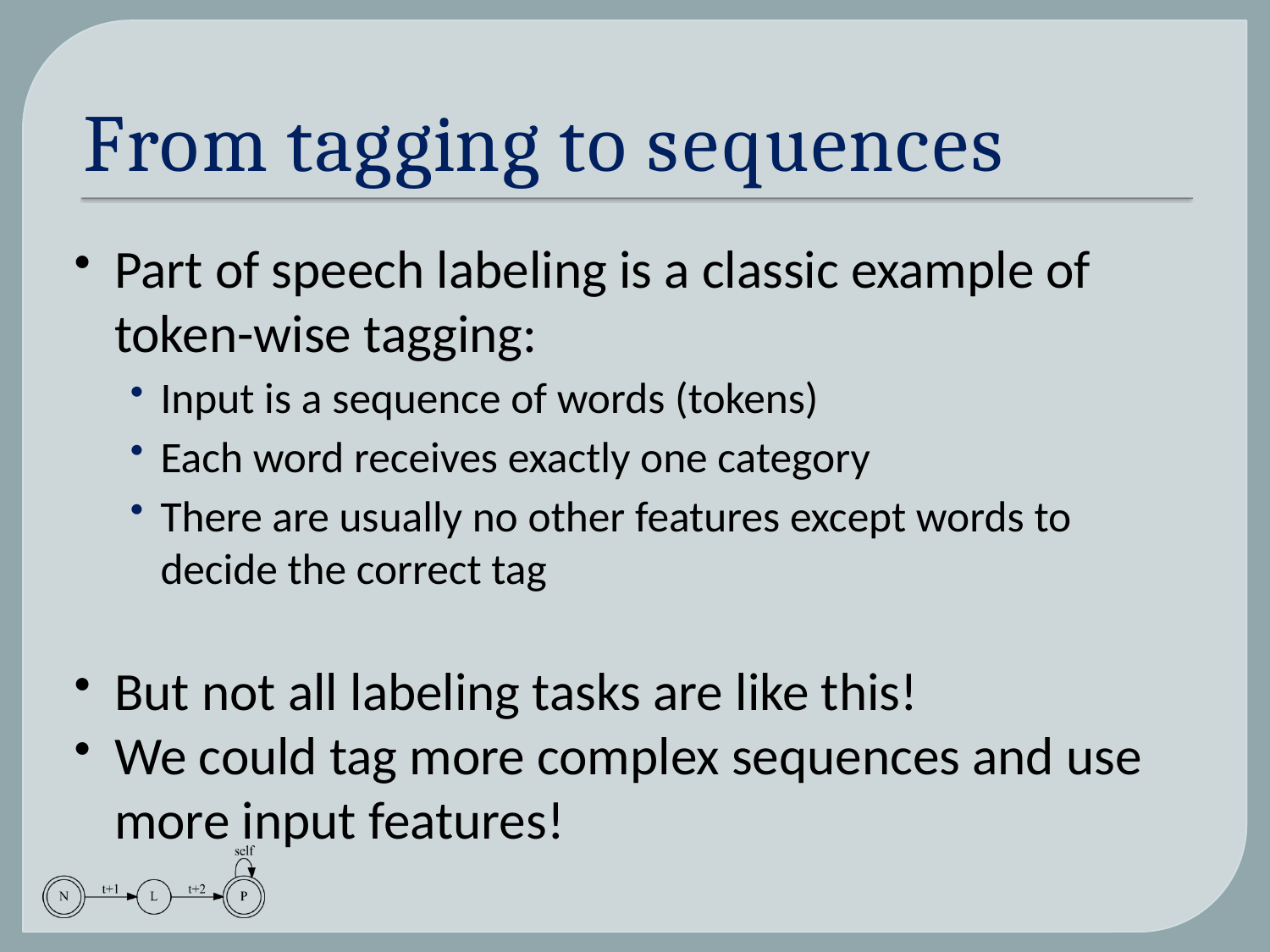

# From tagging to sequences
Part of speech labeling is a classic example of token-wise tagging:
Input is a sequence of words (tokens)
Each word receives exactly one category
There are usually no other features except words to decide the correct tag

But not all labeling tasks are like this!
We could tag more complex sequences and use more input features!